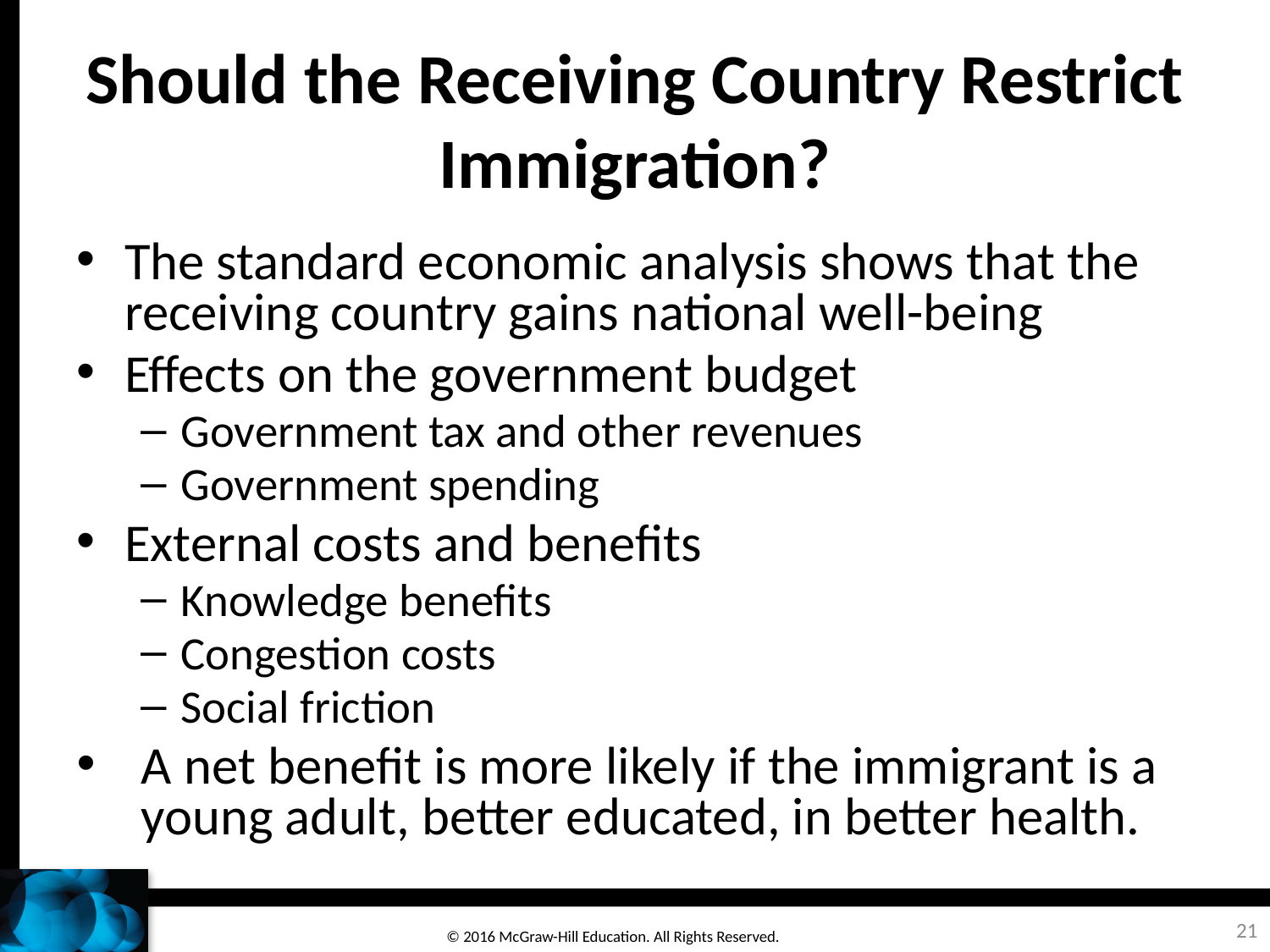

# Should the Receiving Country Restrict Immigration?
The standard economic analysis shows that the receiving country gains national well-being
Effects on the government budget
Government tax and other revenues
Government spending
External costs and benefits
Knowledge benefits
Congestion costs
Social friction
A net benefit is more likely if the immigrant is a young adult, better educated, in better health.
21
© 2016 McGraw-Hill Education. All Rights Reserved.